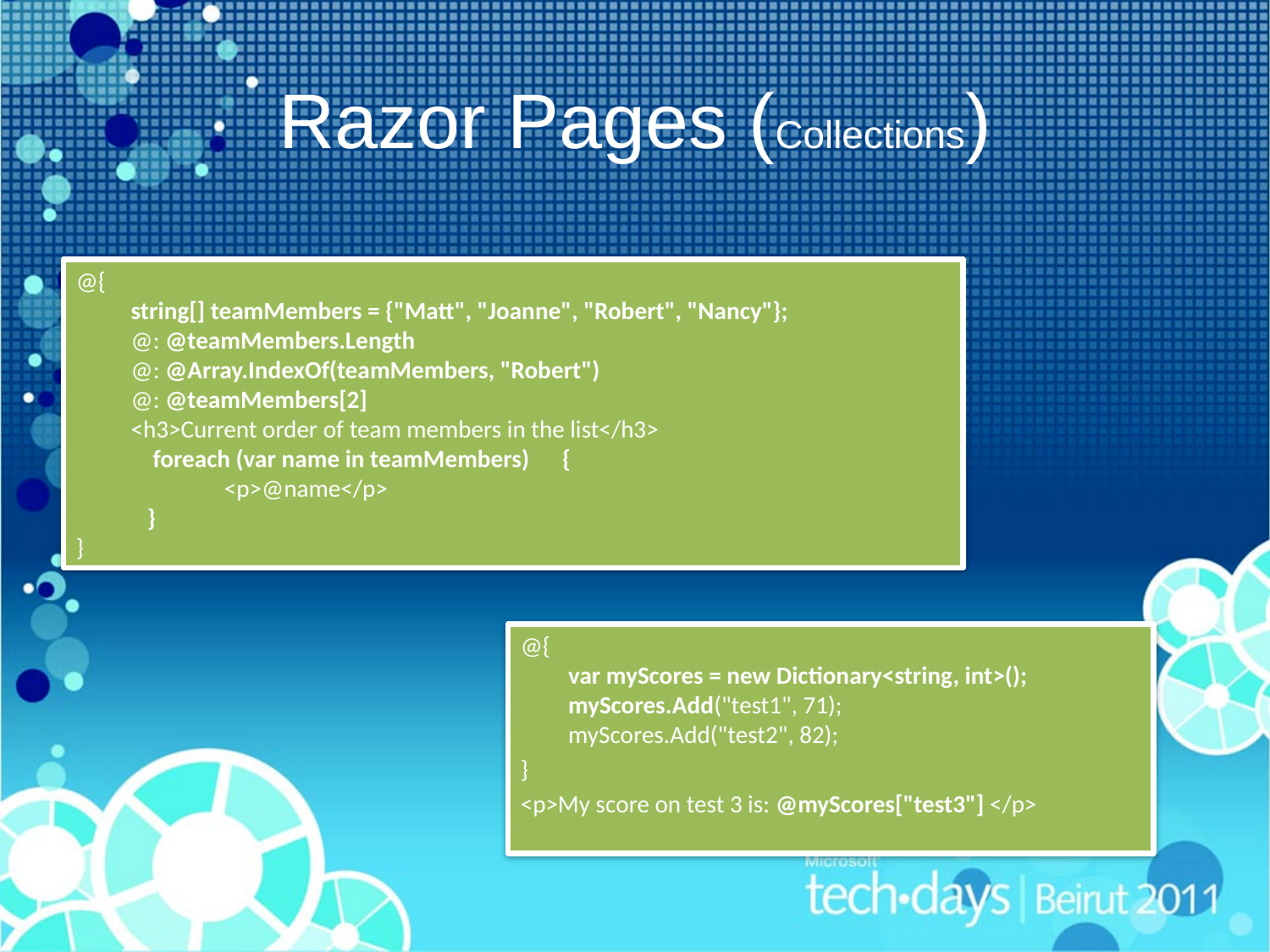

# Razor Pages (Collections)
@{
          string[] teamMembers = {"Matt", "Joanne", "Robert", "Nancy"};
          @: @teamMembers.Length
          @: @Array.IndexOf(teamMembers, "Robert")
          @: @teamMembers[2]
          <h3>Current order of team members in the list</h3>
              foreach (var name in teamMembers)      {
                           <p>@name</p>
             }
}
@{
var myScores = new Dictionary<string, int>();
myScores.Add("test1", 71);
myScores.Add("test2", 82);
}
<p>My score on test 3 is: @myScores["test3"] </p>